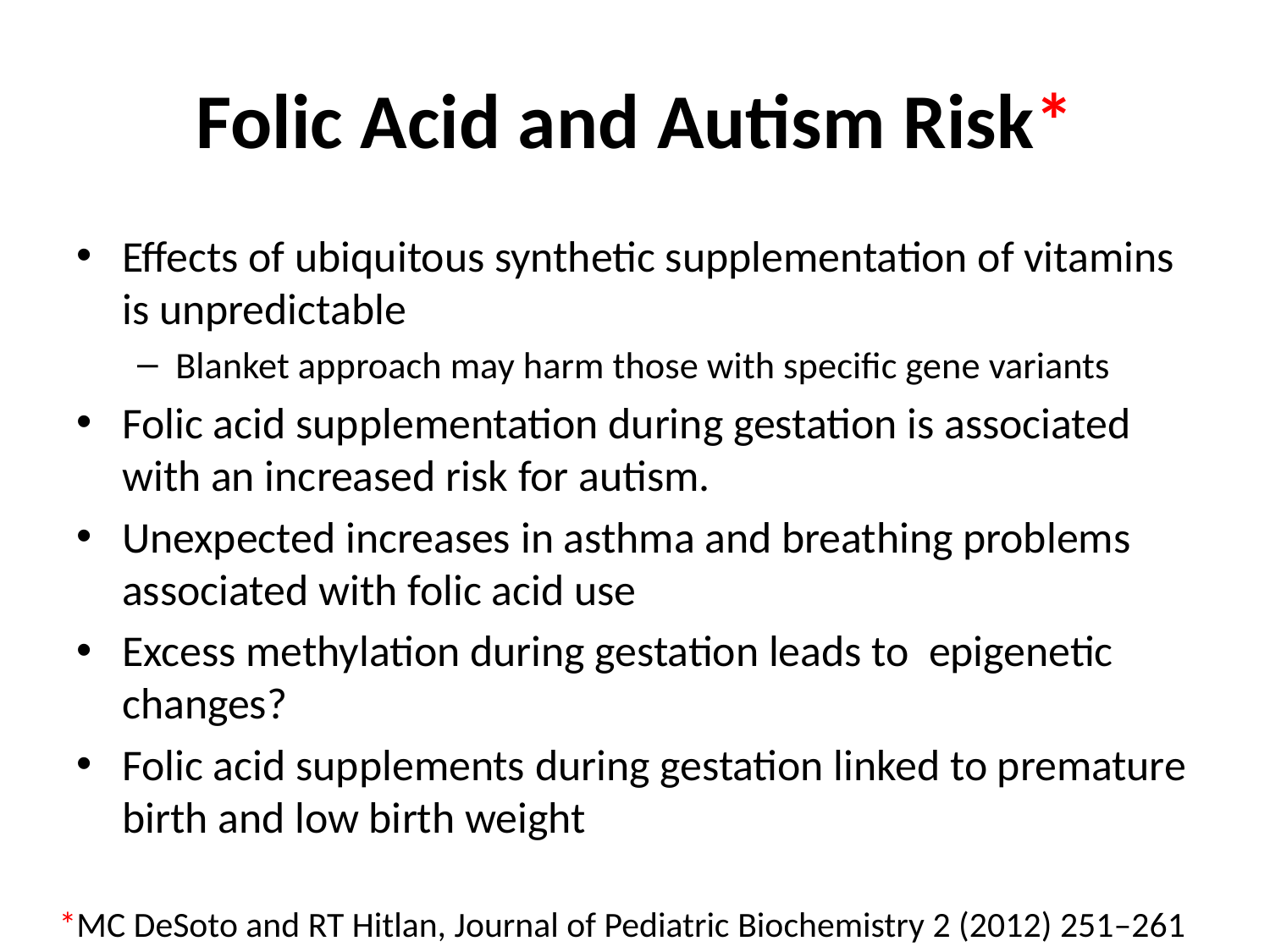

# Folic Acid and Autism Risk*
Effects of ubiquitous synthetic supplementation of vitamins is unpredictable
Blanket approach may harm those with specific gene variants
Folic acid supplementation during gestation is associated with an increased risk for autism.
Unexpected increases in asthma and breathing problems associated with folic acid use
Excess methylation during gestation leads to  epigenetic changes?
Folic acid supplements during gestation linked to premature birth and low birth weight

*MC DeSoto and RT Hitlan, Journal of Pediatric Biochemistry 2 (2012) 251–261